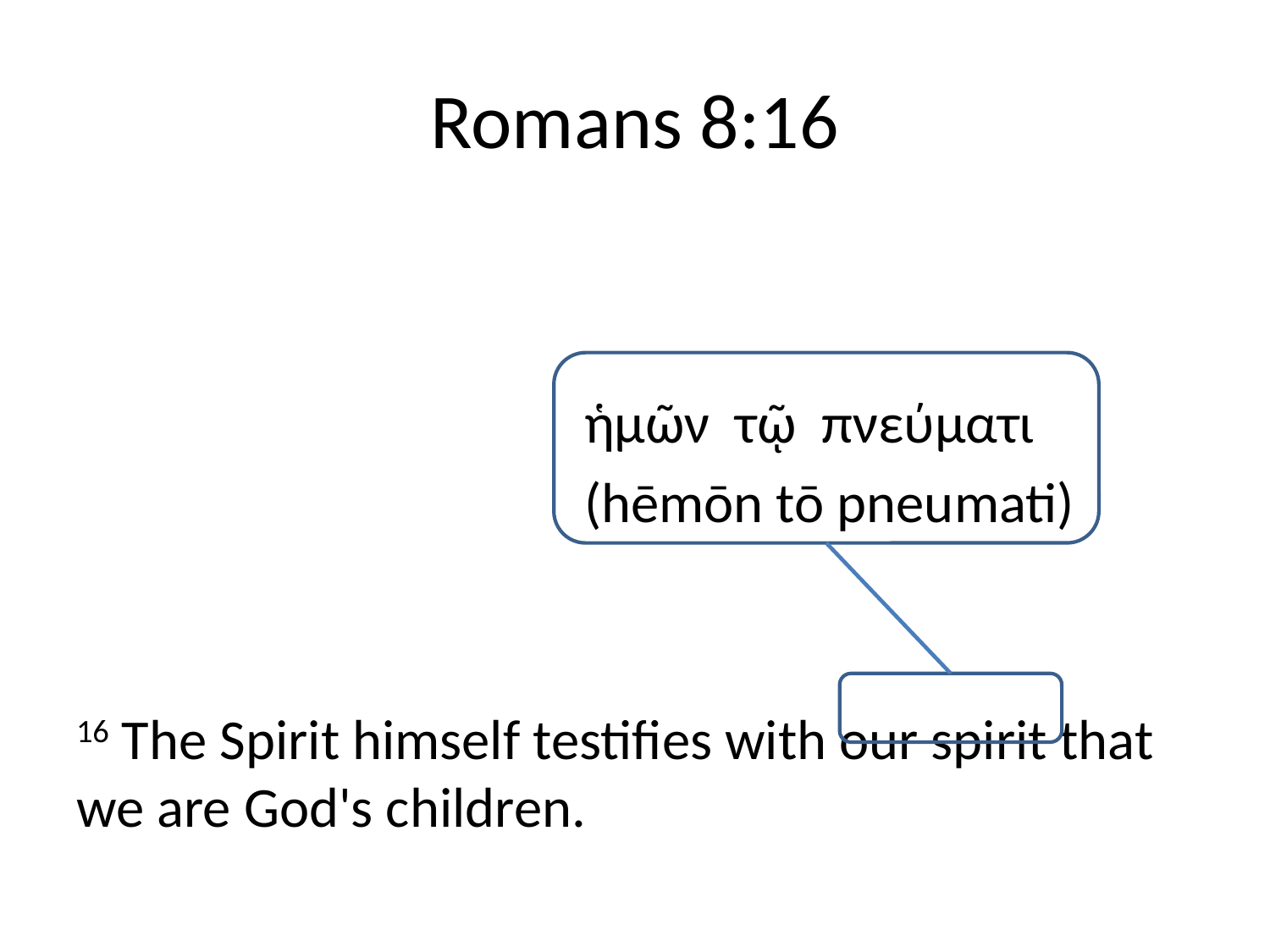

# Romans 8:16

				ἡμῶν  τῷ  πνεύματι
				(hēmōn tō pneumati)

16 The Spirit himself testifies with our spirit that we are God's children.